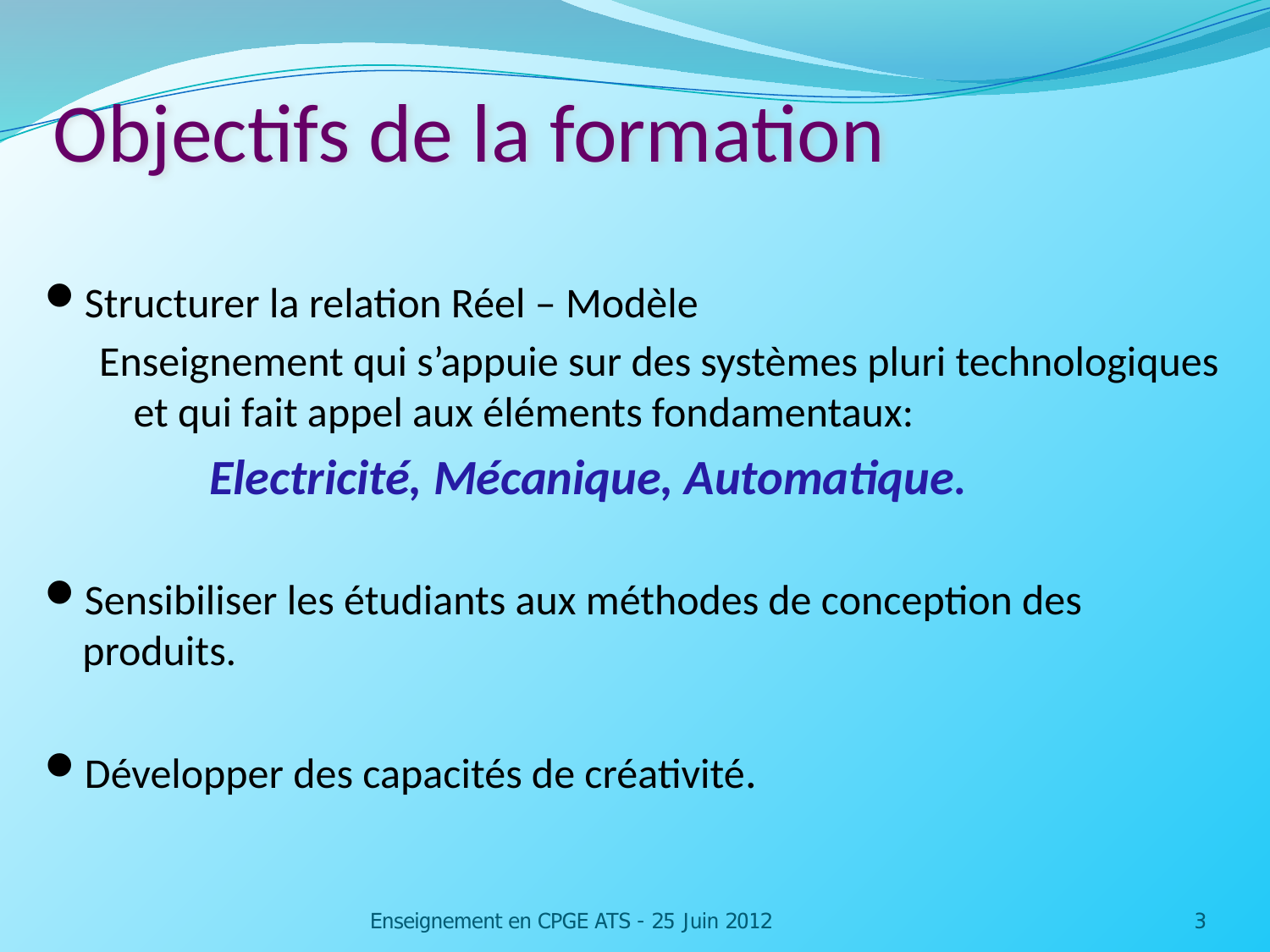

# Objectifs de la formation
Structurer la relation Réel – Modèle
Enseignement qui s’appuie sur des systèmes pluri technologiques et qui fait appel aux éléments fondamentaux:
		Electricité, Mécanique, Automatique.

Sensibiliser les étudiants aux méthodes de conception des produits.

Développer des capacités de créativité.

Enseignement en CPGE ATS - 25 Juin 2012
3